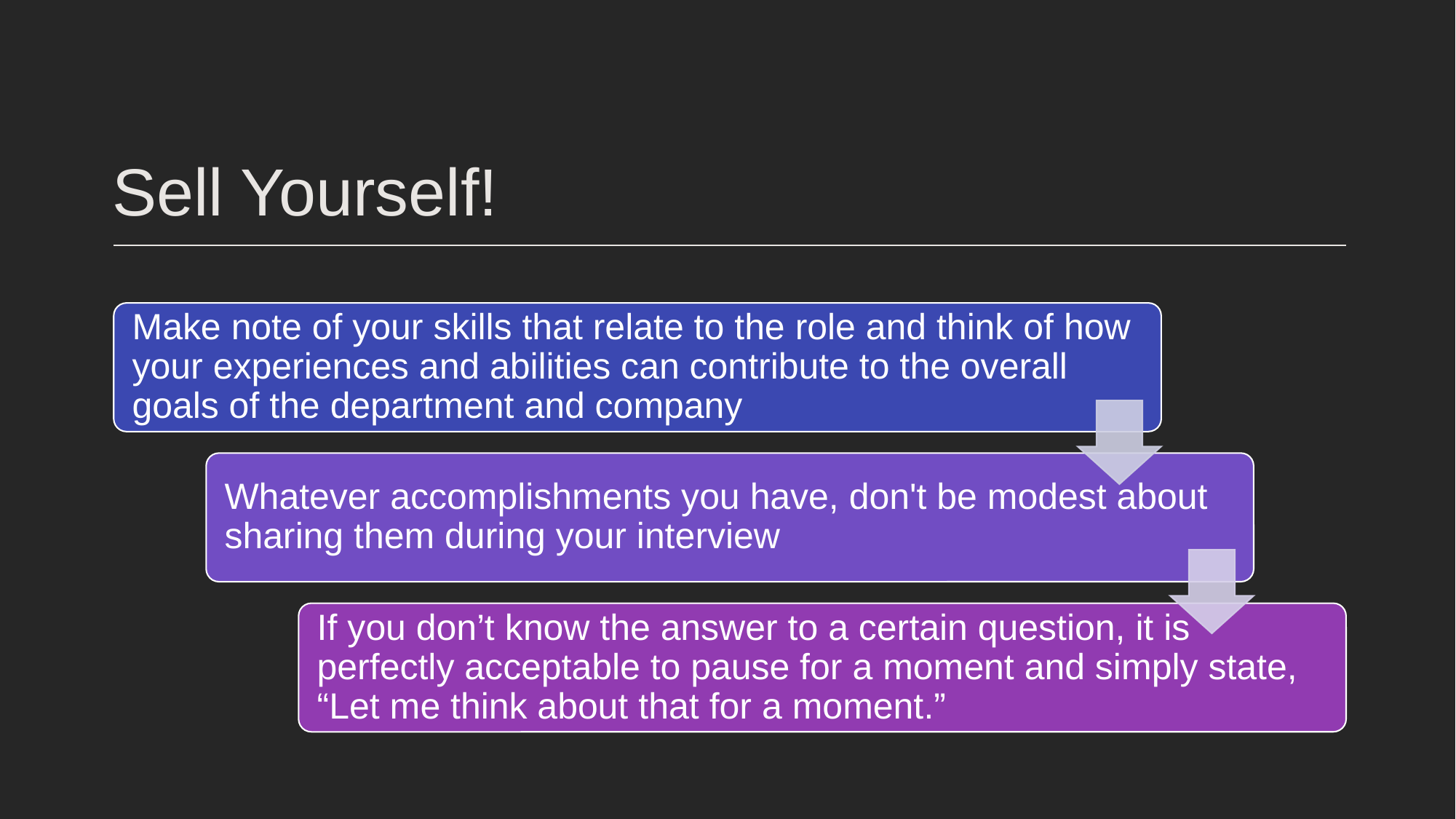

# Sell Yourself!
Make note of your skills that relate to the role and think of how your experiences and abilities can contribute to the overall goals of the department and company
Whatever accomplishments you have, don't be modest about sharing them during your interview
If you don’t know the answer to a certain question, it is perfectly acceptable to pause for a moment and simply state, “Let me think about that for a moment.”